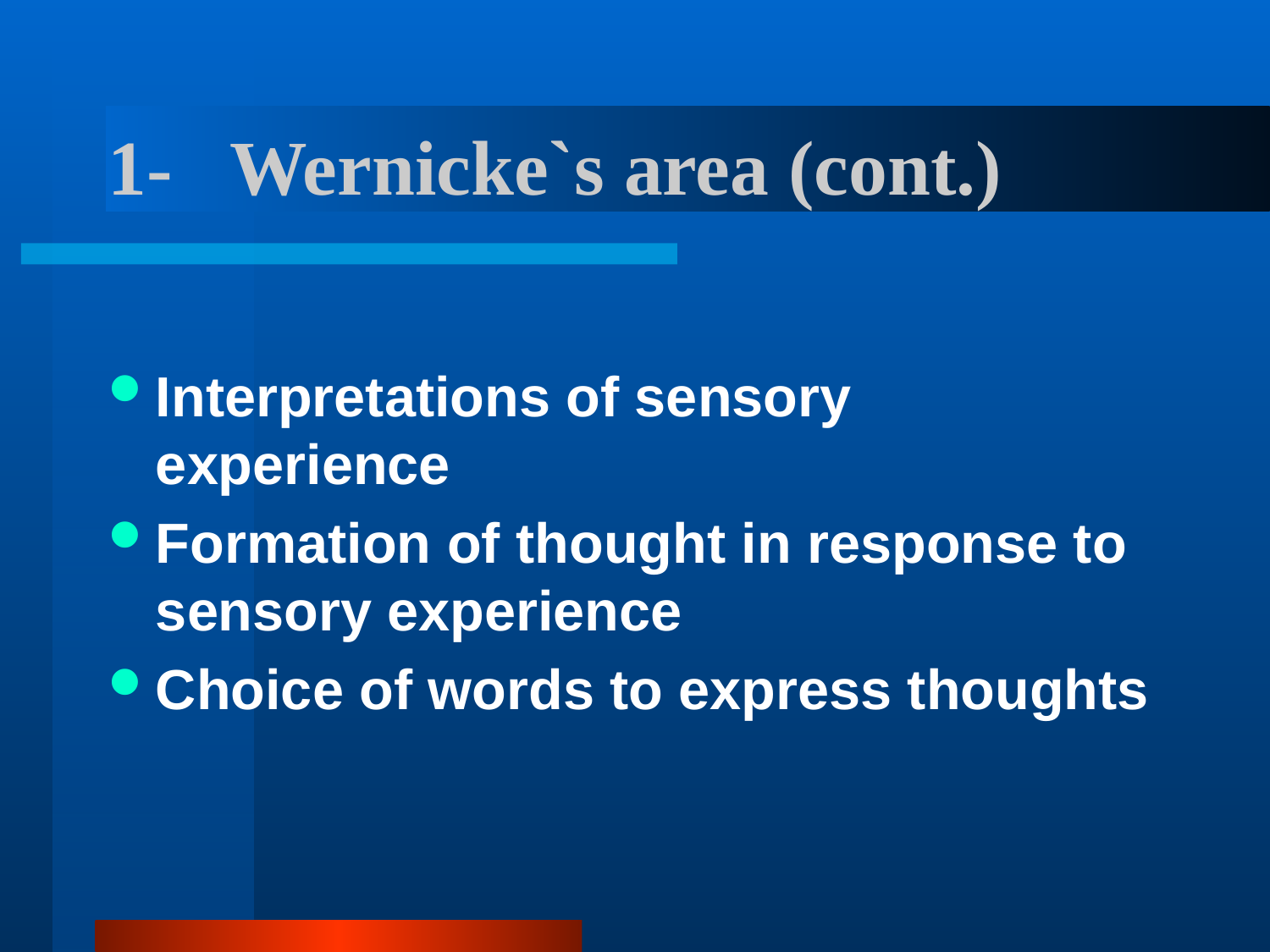

# 1-   Wernicke`s area (cont.)

Interpretations of sensory experience
Formation of thought in response to sensory experience
Choice of words to express thoughts